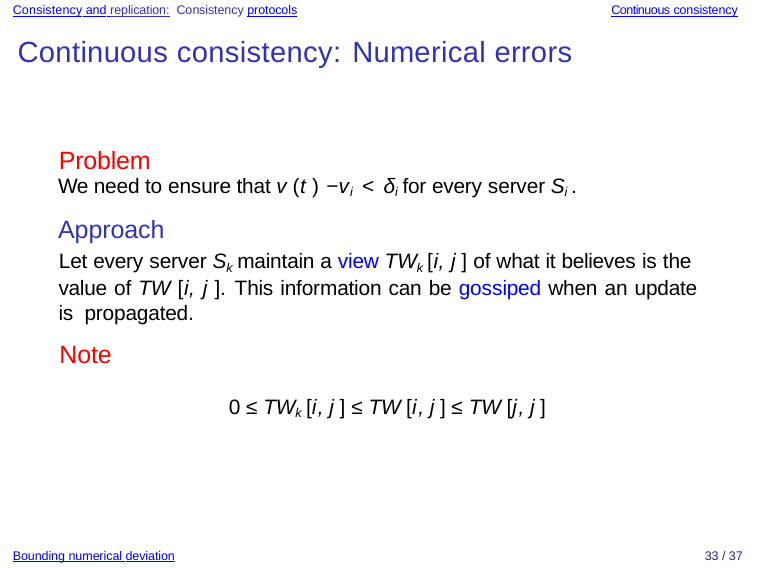

Consistency and replication: Consistency protocols
Continuous consistency
Continuous consistency: Numerical errors
Problem
We need to ensure that v (t ) −vi < δi for every server Si .
Approach
Let every server Sk maintain a view TWk [i, j ] of what it believes is the  value of TW [i, j ]. This information can be gossiped when an update is  propagated.
Note
0 ≤ TWk [i, j ] ≤ TW [i, j ] ≤ TW [j, j ]
Bounding numerical deviation
33 / 37